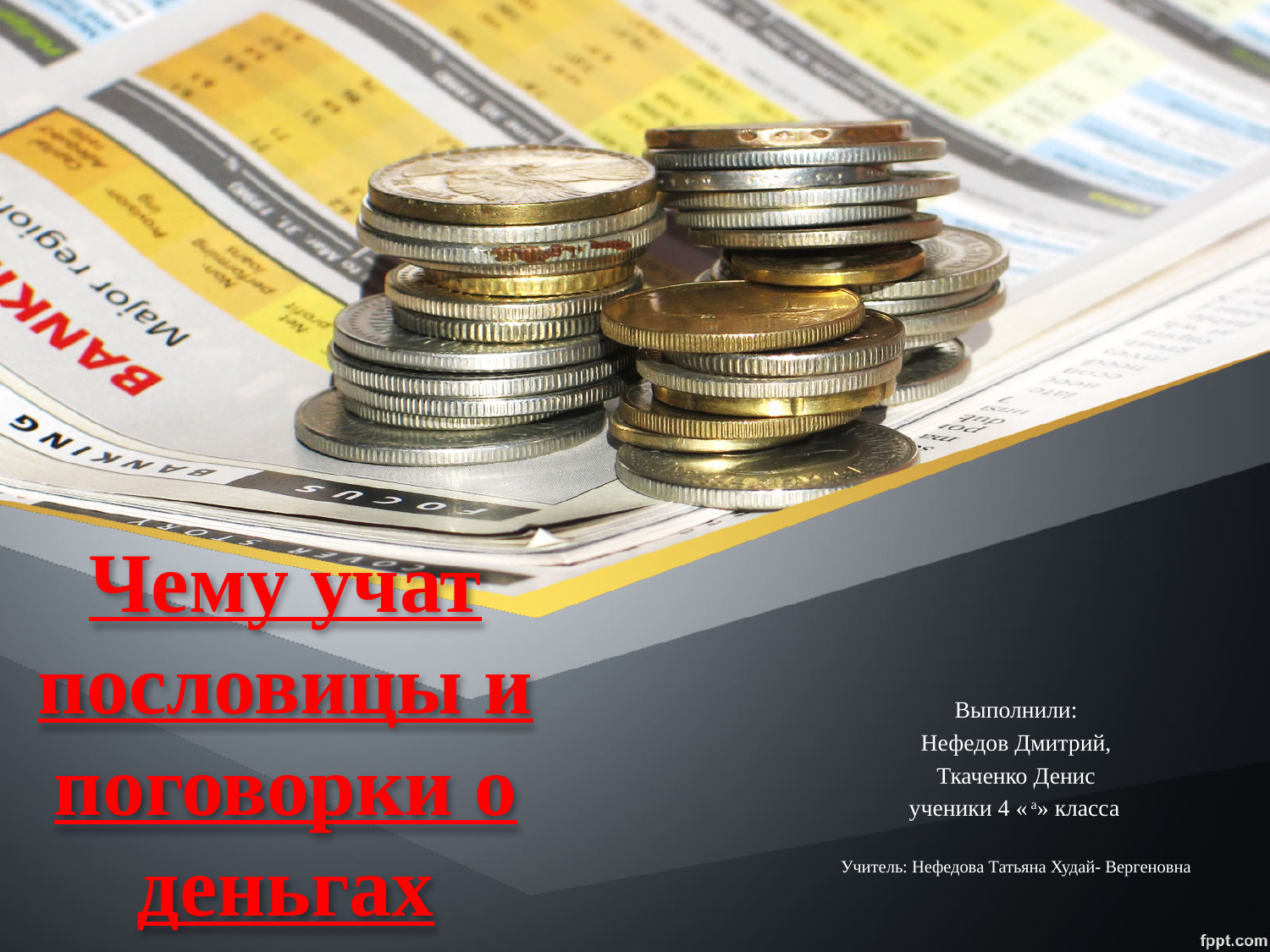

# Чему учат пословицы и поговорки о деньгах
Выполнили:
 Нефедов Дмитрий,
Ткаченко Денис
ученики 4 « а» класса

Учитель: Нефедова Татьяна Худай- Вергеновна